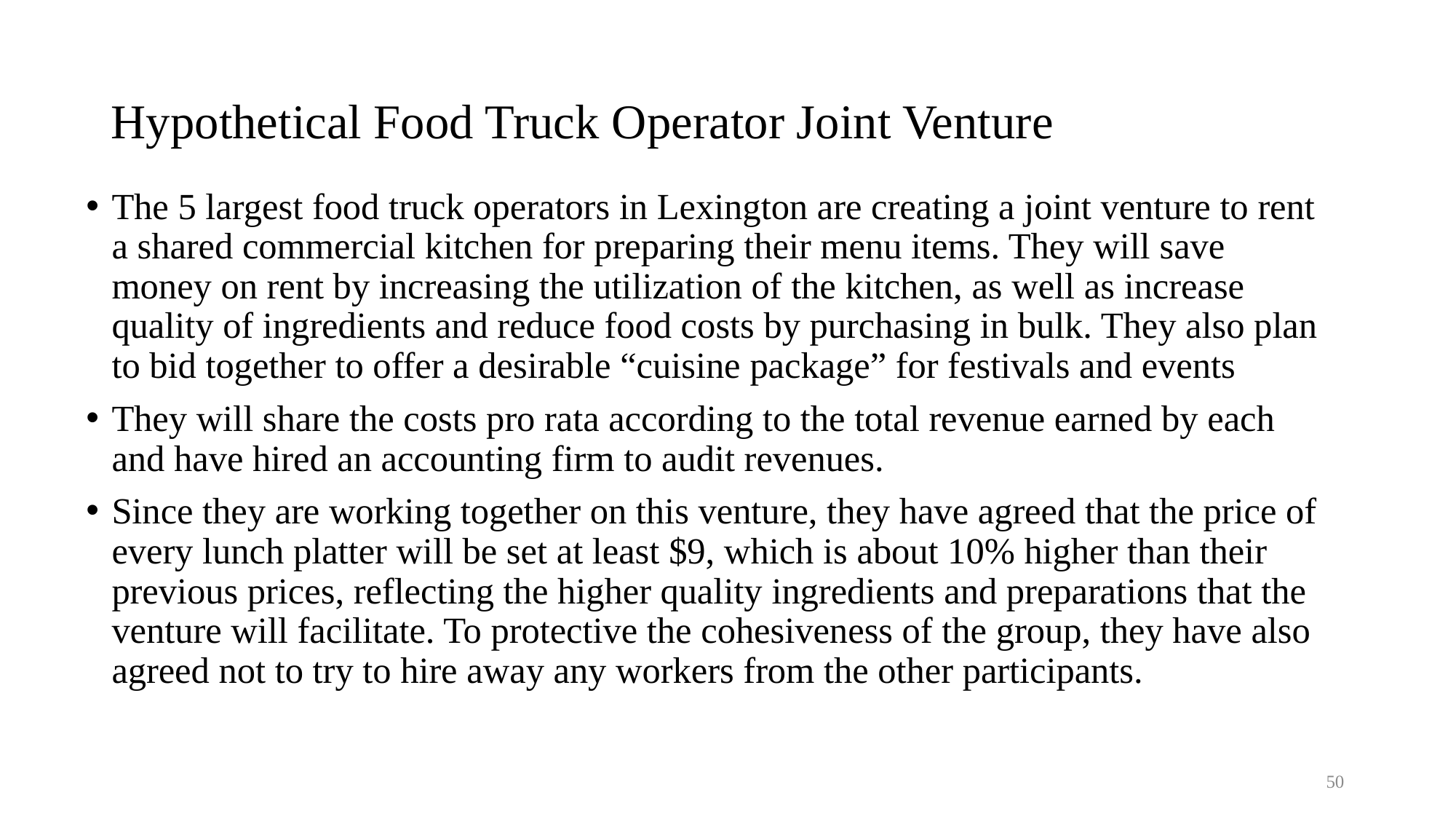

# Hypothetical Food Truck Operator Joint Venture
The 5 largest food truck operators in Lexington are creating a joint venture to rent a shared commercial kitchen for preparing their menu items. They will save money on rent by increasing the utilization of the kitchen, as well as increase quality of ingredients and reduce food costs by purchasing in bulk. They also plan to bid together to offer a desirable “cuisine package” for festivals and events
They will share the costs pro rata according to the total revenue earned by each and have hired an accounting firm to audit revenues.
Since they are working together on this venture, they have agreed that the price of every lunch platter will be set at least $9, which is about 10% higher than their previous prices, reflecting the higher quality ingredients and preparations that the venture will facilitate. To protective the cohesiveness of the group, they have also agreed not to try to hire away any workers from the other participants.
50